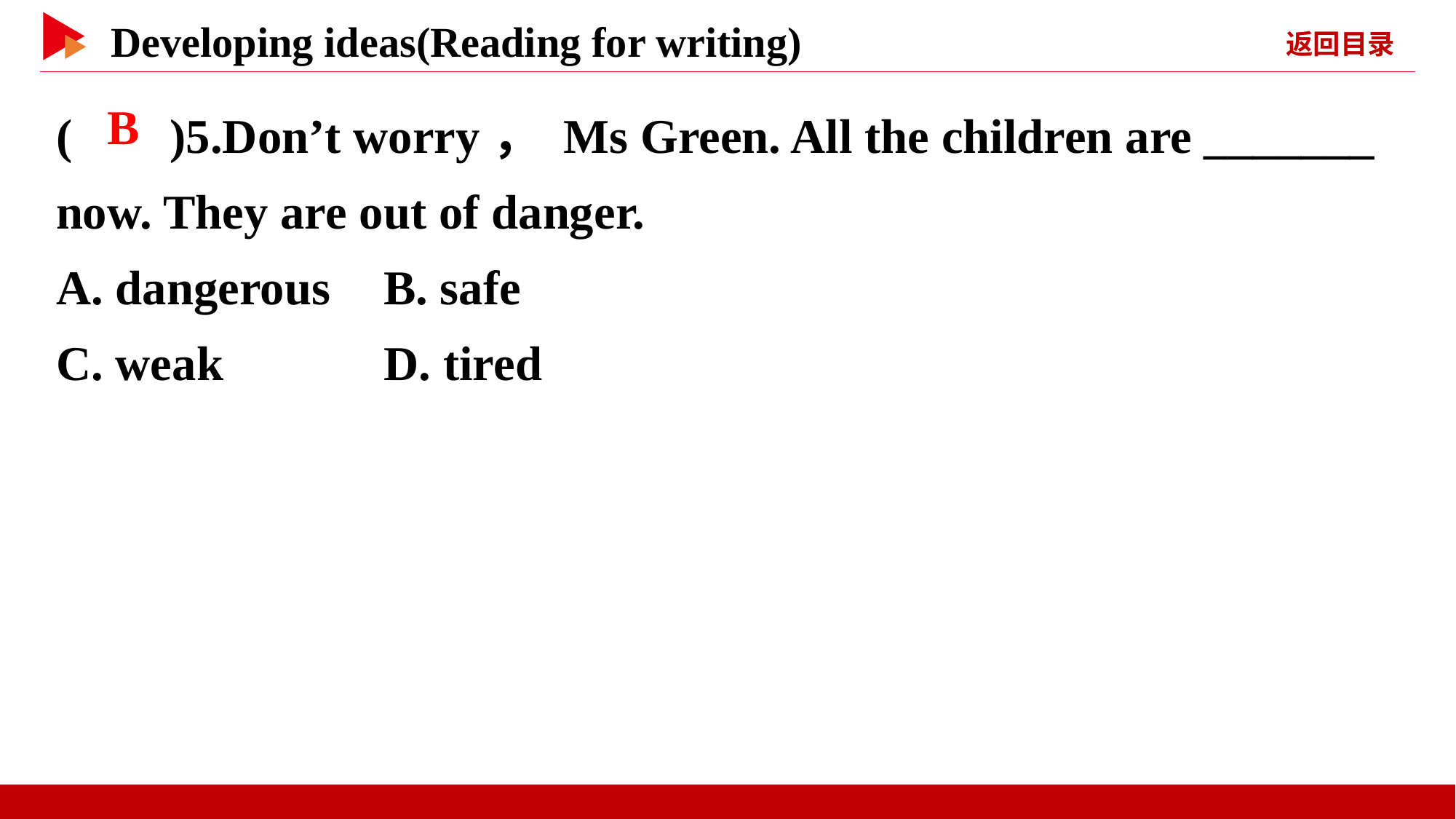

(        )5.Don’t worry， Ms Green. All the children are _______ now. They are out of danger.
A. dangerous	B. safe
C. weak	         D. tired
   B